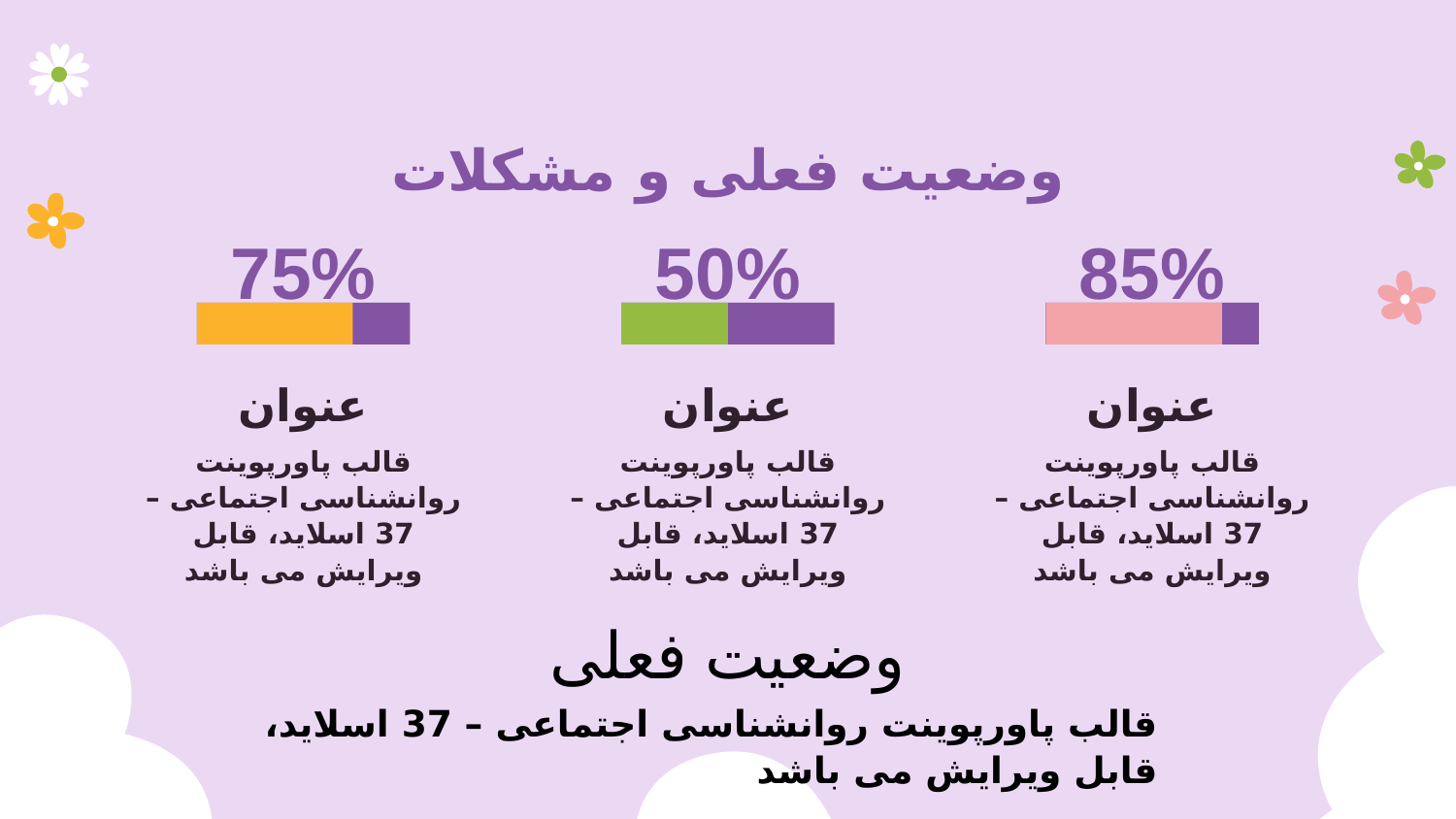

# وضعیت فعلی و مشکلات
75%
50%
85%

عنوان
عنوان
عنوان
قالب پاورپوينت روانشناسی اجتماعی – 37 اسلاید، قابل ویرایش می باشد
قالب پاورپوينت روانشناسی اجتماعی – 37 اسلاید، قابل ویرایش می باشد
قالب پاورپوينت روانشناسی اجتماعی – 37 اسلاید، قابل ویرایش می باشد
وضعیت فعلی
قالب پاورپوينت روانشناسی اجتماعی – 37 اسلاید، قابل ویرایش می باشد